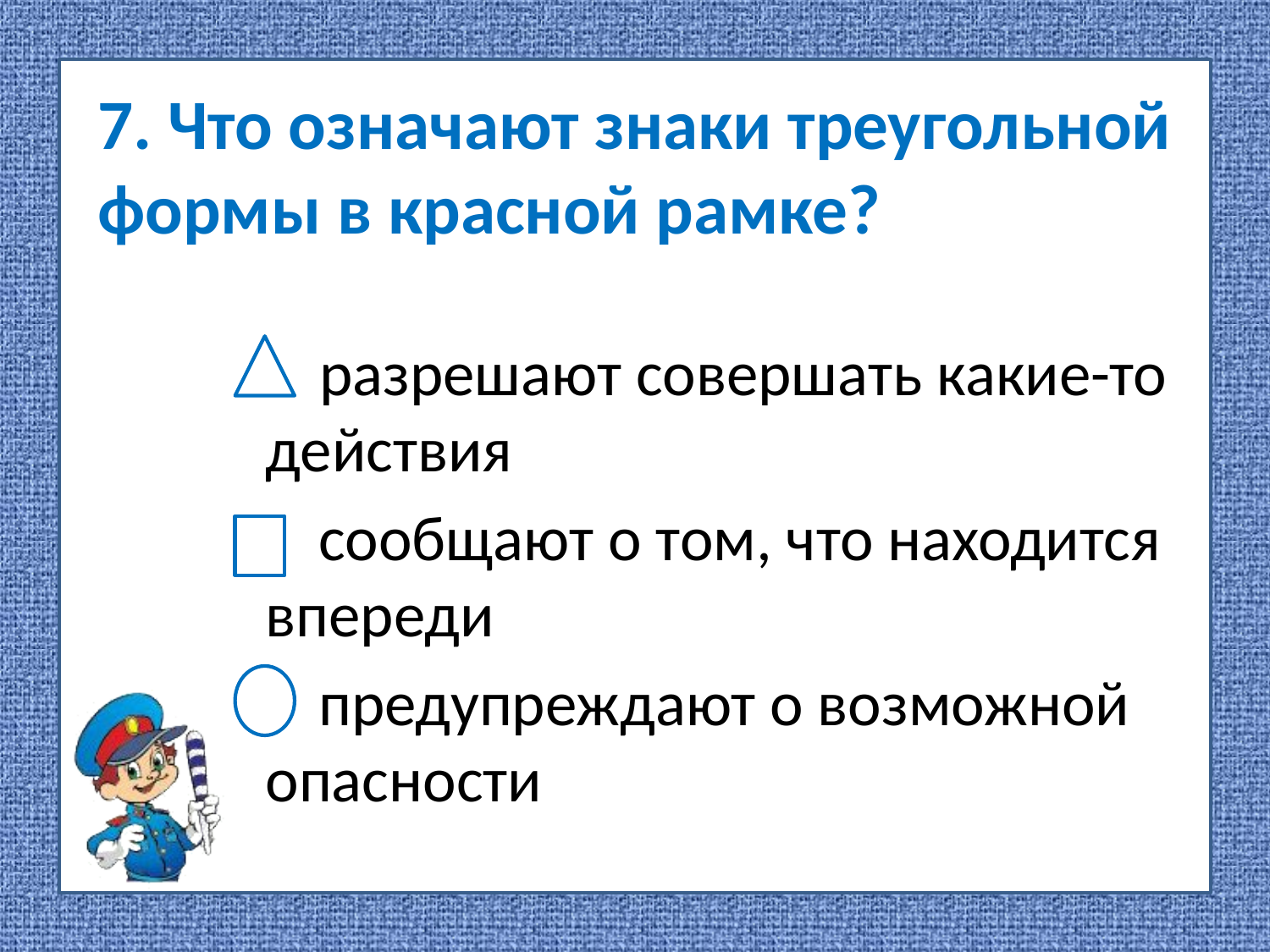

# 7. Что означают знаки треугольной формы в красной рамке?
        разрешают совершать какие-то действия
       сообщают о том, что находится впереди
       предупреждают о возможной опасности